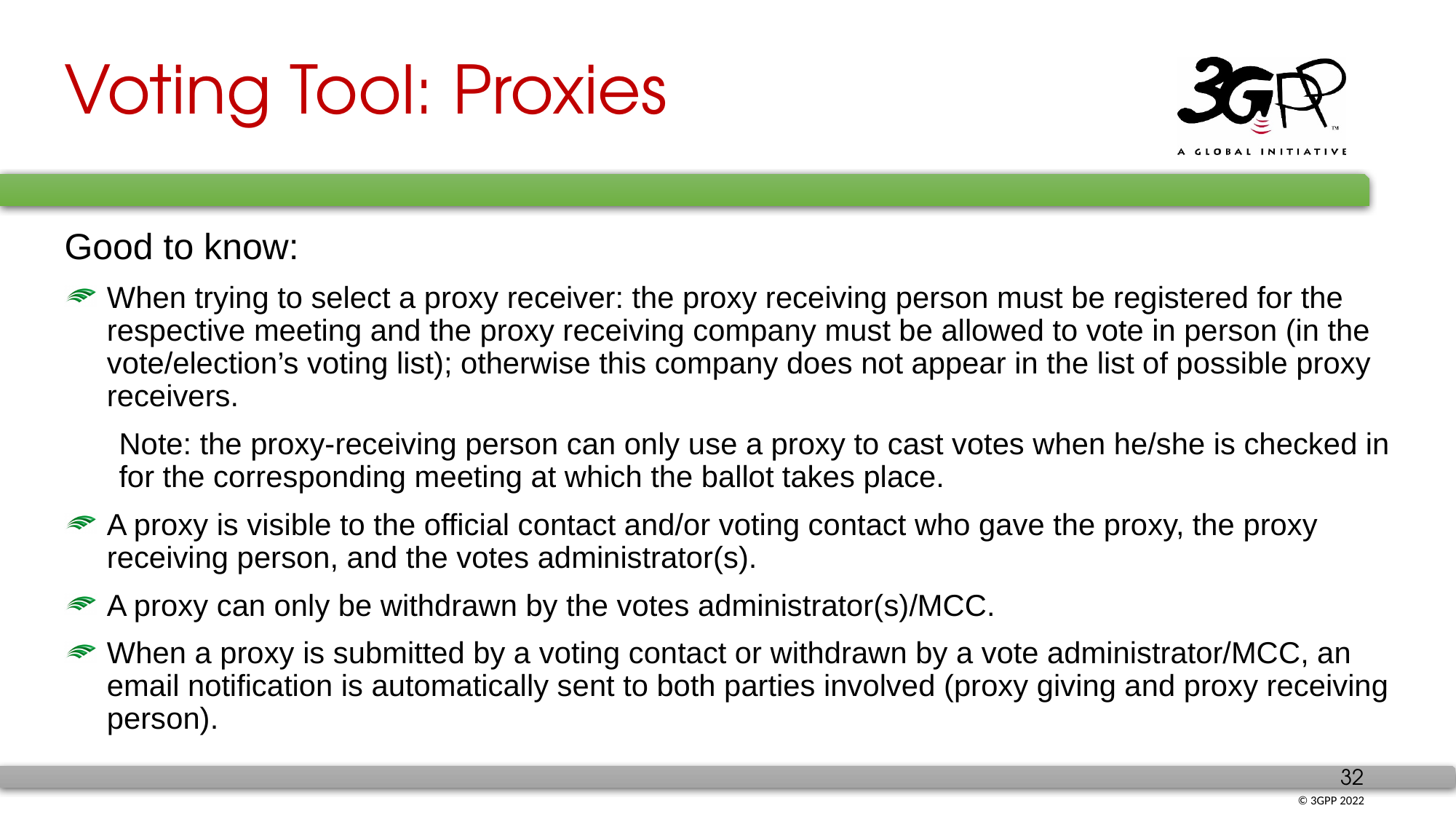

# Voting Tool: Proxies
Good to know:
When trying to select a proxy receiver: the proxy receiving person must be registered for the respective meeting and the proxy receiving company must be allowed to vote in person (in the vote/election’s voting list); otherwise this company does not appear in the list of possible proxy receivers.
Note: the proxy-receiving person can only use a proxy to cast votes when he/she is checked in for the corresponding meeting at which the ballot takes place.
A proxy is visible to the official contact and/or voting contact who gave the proxy, the proxy receiving person, and the votes administrator(s).
A proxy can only be withdrawn by the votes administrator(s)/MCC.
When a proxy is submitted by a voting contact or withdrawn by a vote administrator/MCC, an email notification is automatically sent to both parties involved (proxy giving and proxy receiving person).